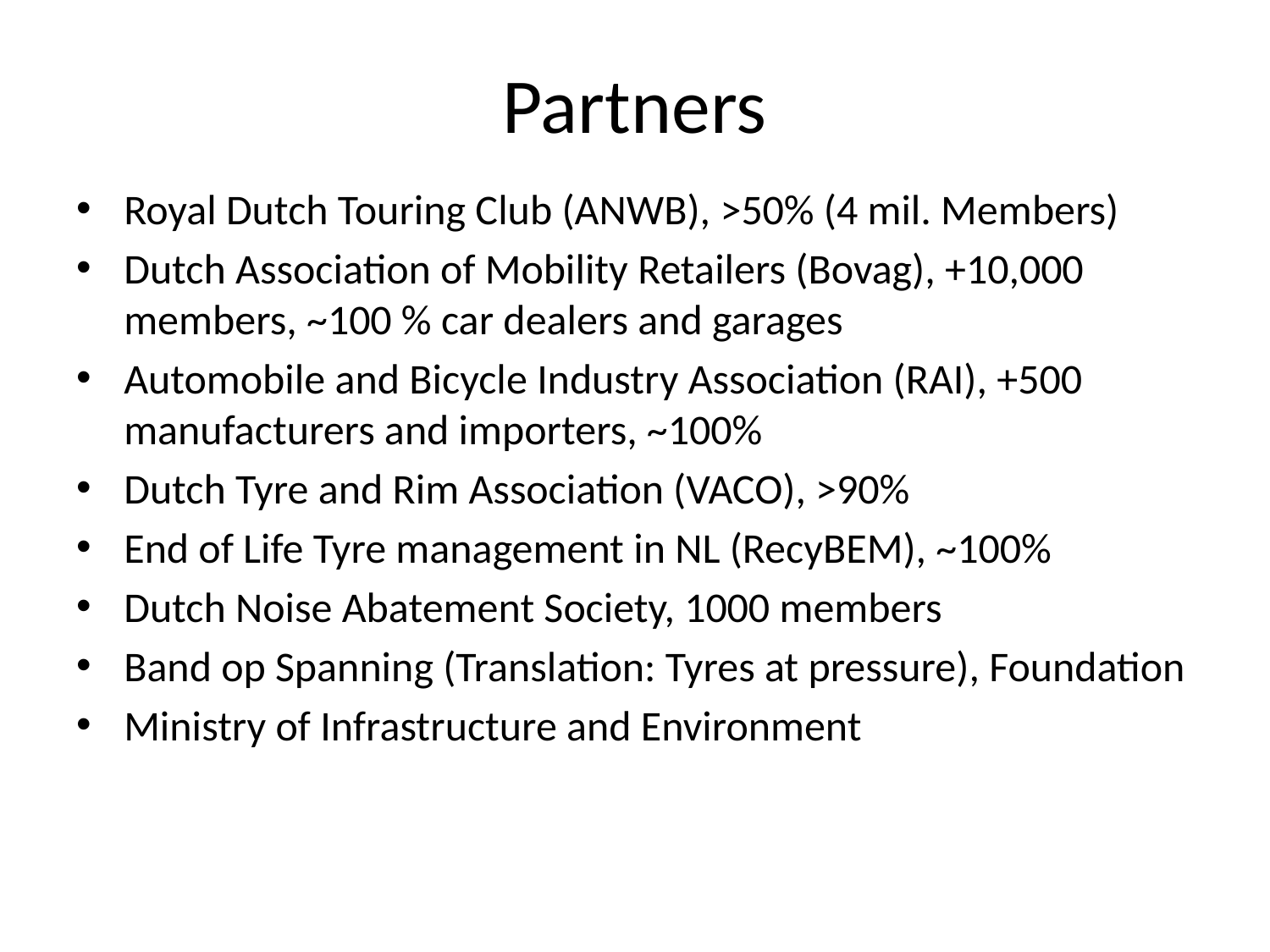

# Partners
Royal Dutch Touring Club (ANWB), >50% (4 mil. Members)
Dutch Association of Mobility Retailers (Bovag), +10,000 members, ~100 % car dealers and garages
Automobile and Bicycle Industry Association (RAI), +500 manufacturers and importers, ~100%
Dutch Tyre and Rim Association (VACO), >90%
End of Life Tyre management in NL (RecyBEM), ~100%
Dutch Noise Abatement Society, 1000 members
Band op Spanning (Translation: Tyres at pressure), Foundation
Ministry of Infrastructure and Environment